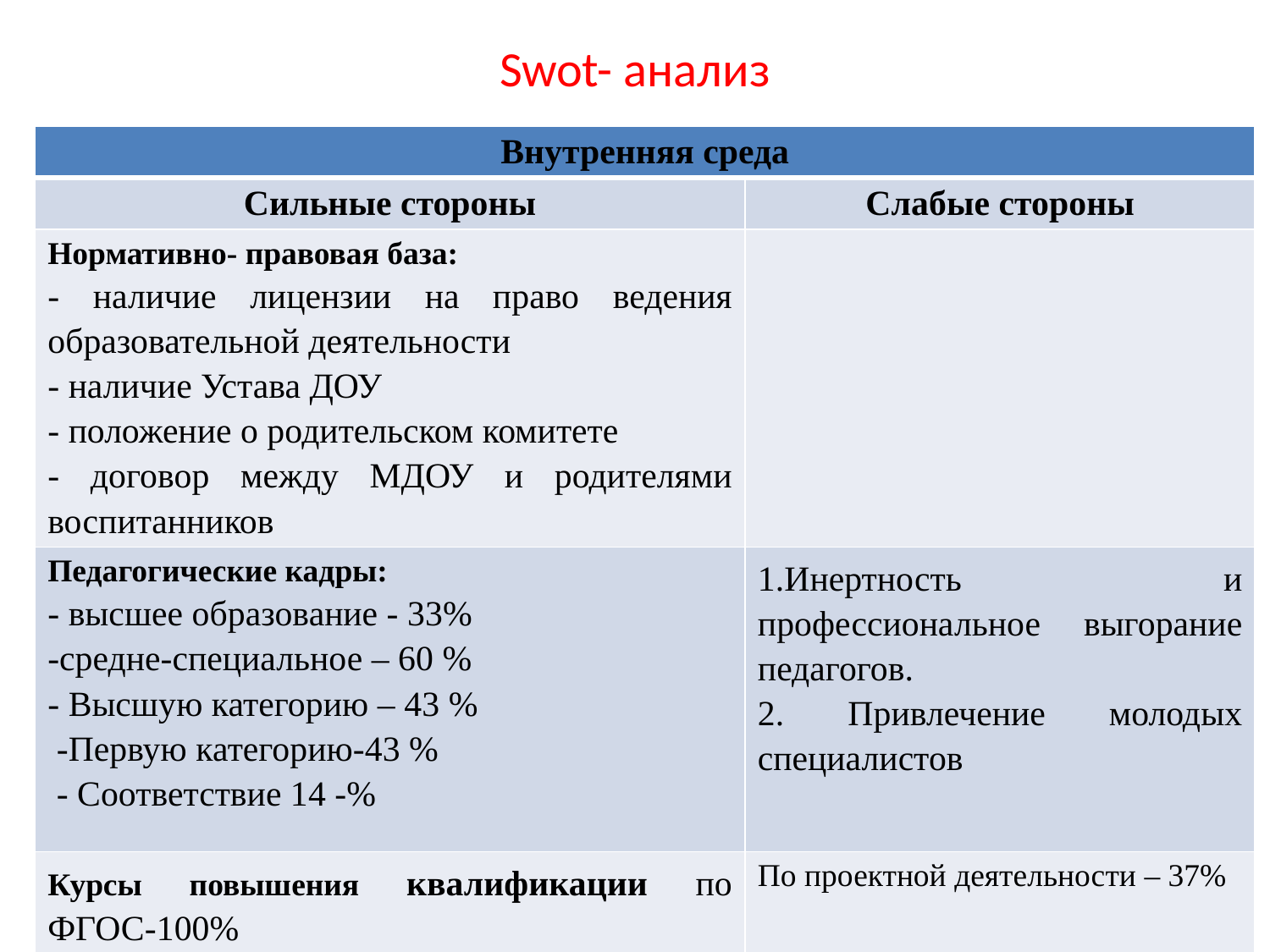

# Swot- анализ
| Внутренняя среда |  |
| --- | --- |
| Сильные стороны | Слабые стороны |
| Нормативно- правовая база: - наличие лицензии на право ведения образовательной деятельности - наличие Устава ДОУ - положение о родительском комитете - договор между МДОУ и родителями воспитанников |  |
| Педагогические кадры: - высшее образование - 33% -средне-специальное – 60 % - Высшую категорию – 43 % -Первую категорию-43 % - Соответствие 14 -% | 1.Инертность и профессиональное выгорание педагогов. 2. Привлечение молодых специалистов |
| Курсы повышения квалификации по ФГОС-100% | По проектной деятельности – 37% |
| Педагогическое просвещение родителей через различные формы работы | 1.Низкая активность родителей. 2.Однообразие форм работы |